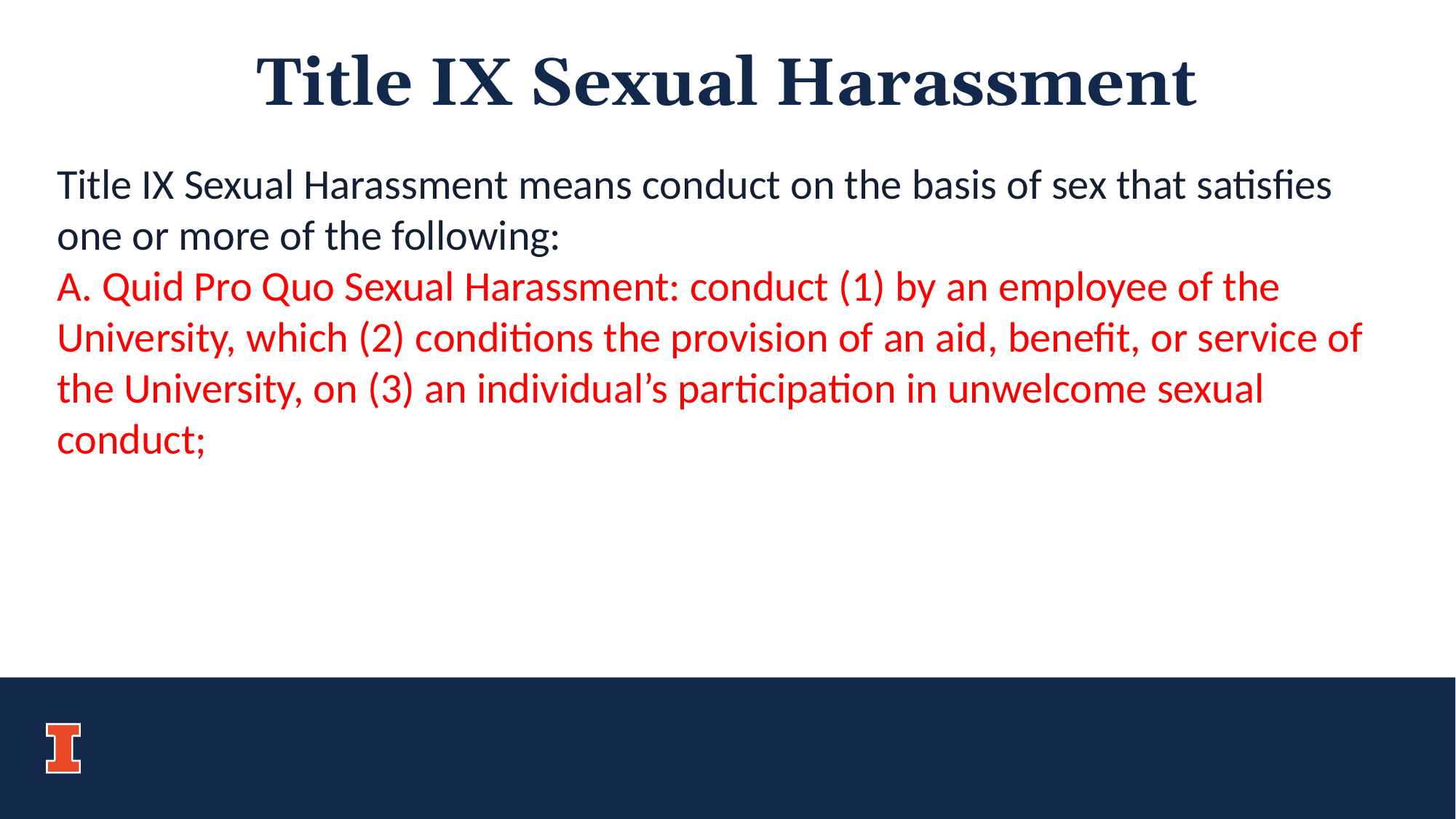

Title IX Sexual Harassment
Title IX Sexual Harassment means conduct on the basis of sex that satisfies one or more of the following:
A. Quid Pro Quo Sexual Harassment: conduct (1) by an employee of the University, which (2) conditions the provision of an aid, benefit, or service of the University, on (3) an individual’s participation in unwelcome sexual conduct;